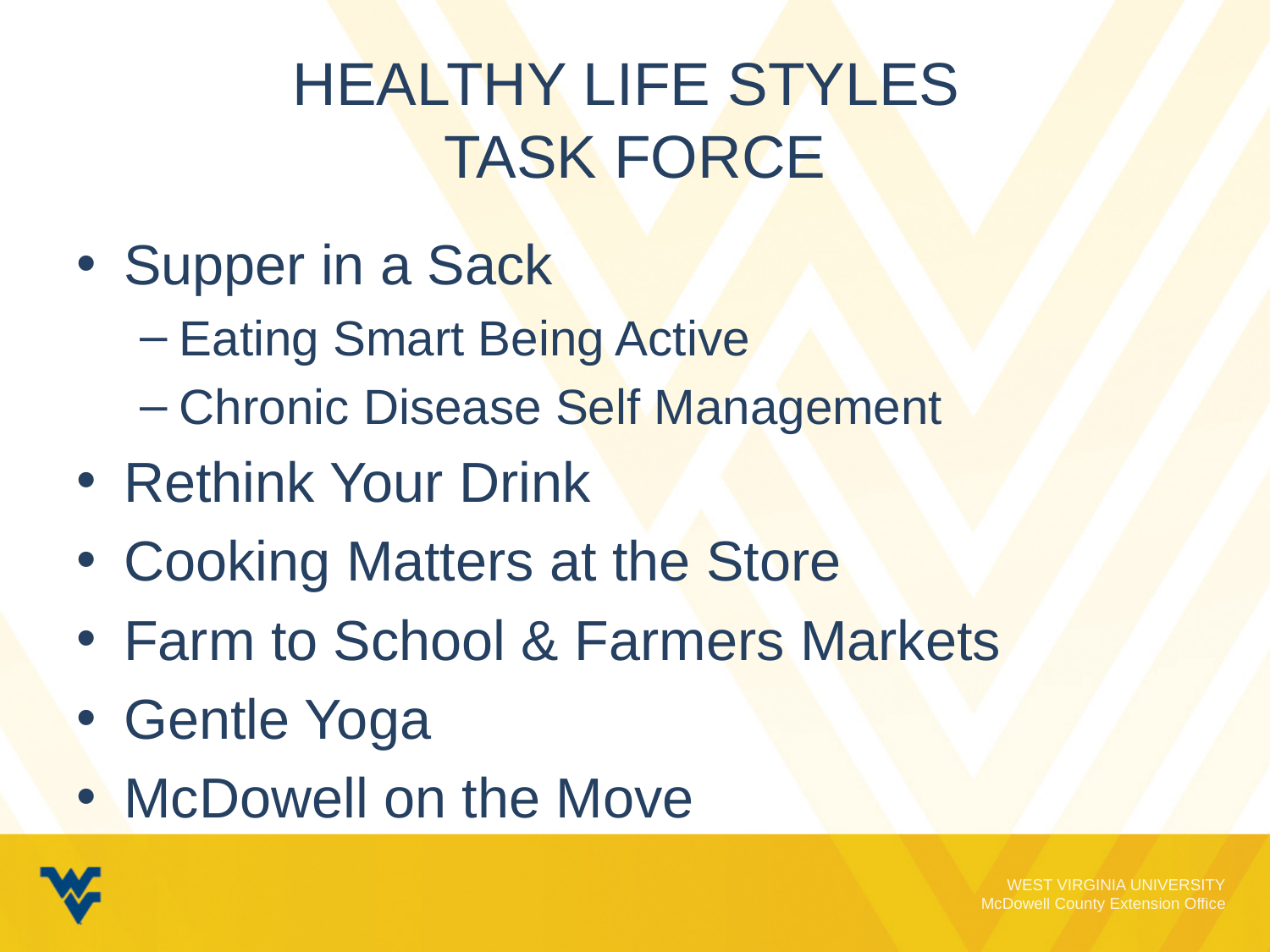

# Healthy Life styles Task Force
Supper in a Sack
Eating Smart Being Active
Chronic Disease Self Management
Rethink Your Drink
Cooking Matters at the Store
Farm to School & Farmers Markets
Gentle Yoga
McDowell on the Move